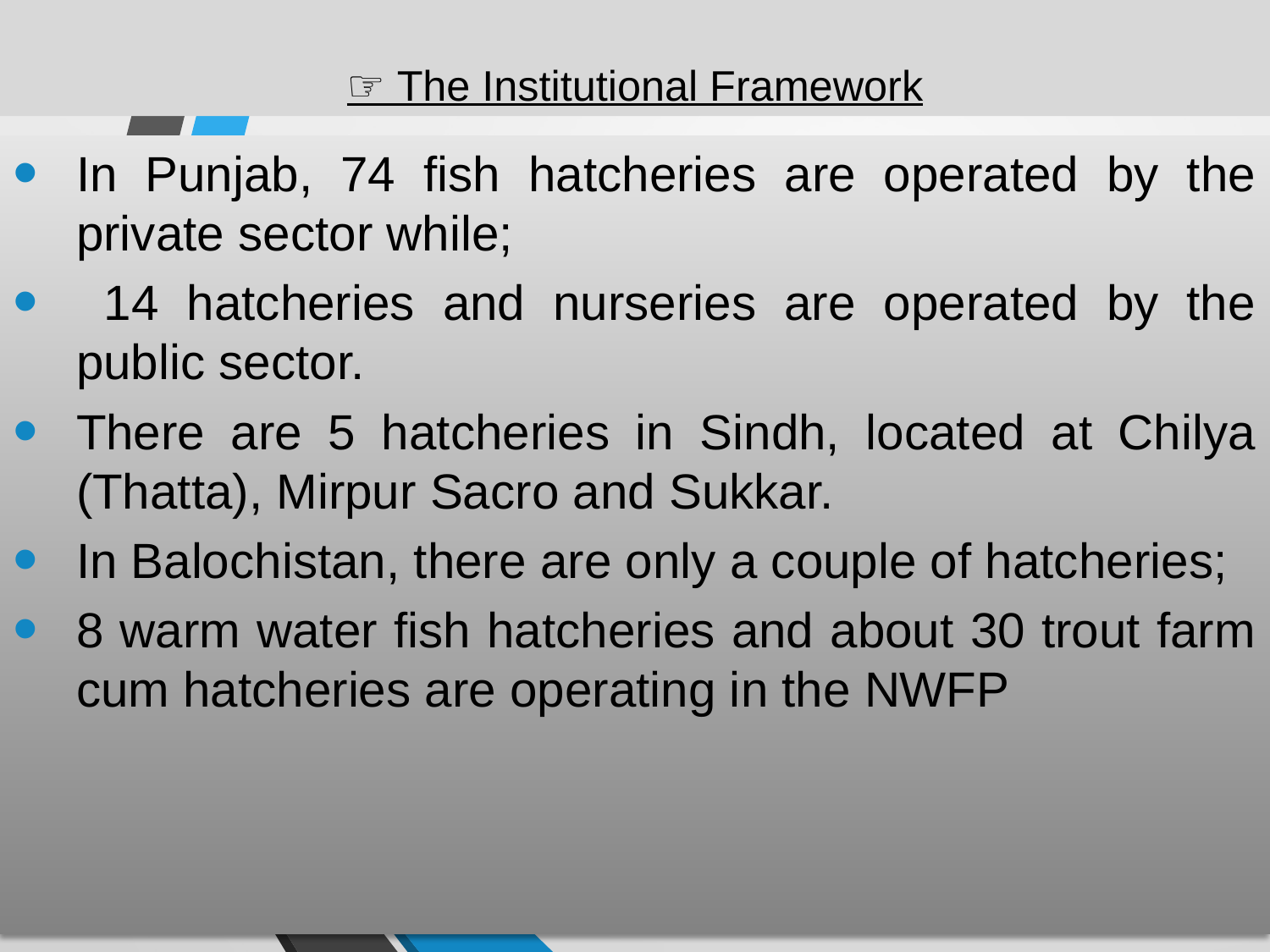

# ☞ The Institutional Framework
In Punjab, 74 fish hatcheries are operated by the private sector while;
 14 hatcheries and nurseries are operated by the public sector.
There are 5 hatcheries in Sindh, located at Chilya (Thatta), Mirpur Sacro and Sukkar.
In Balochistan, there are only a couple of hatcheries;
8 warm water fish hatcheries and about 30 trout farm cum hatcheries are operating in the NWFP